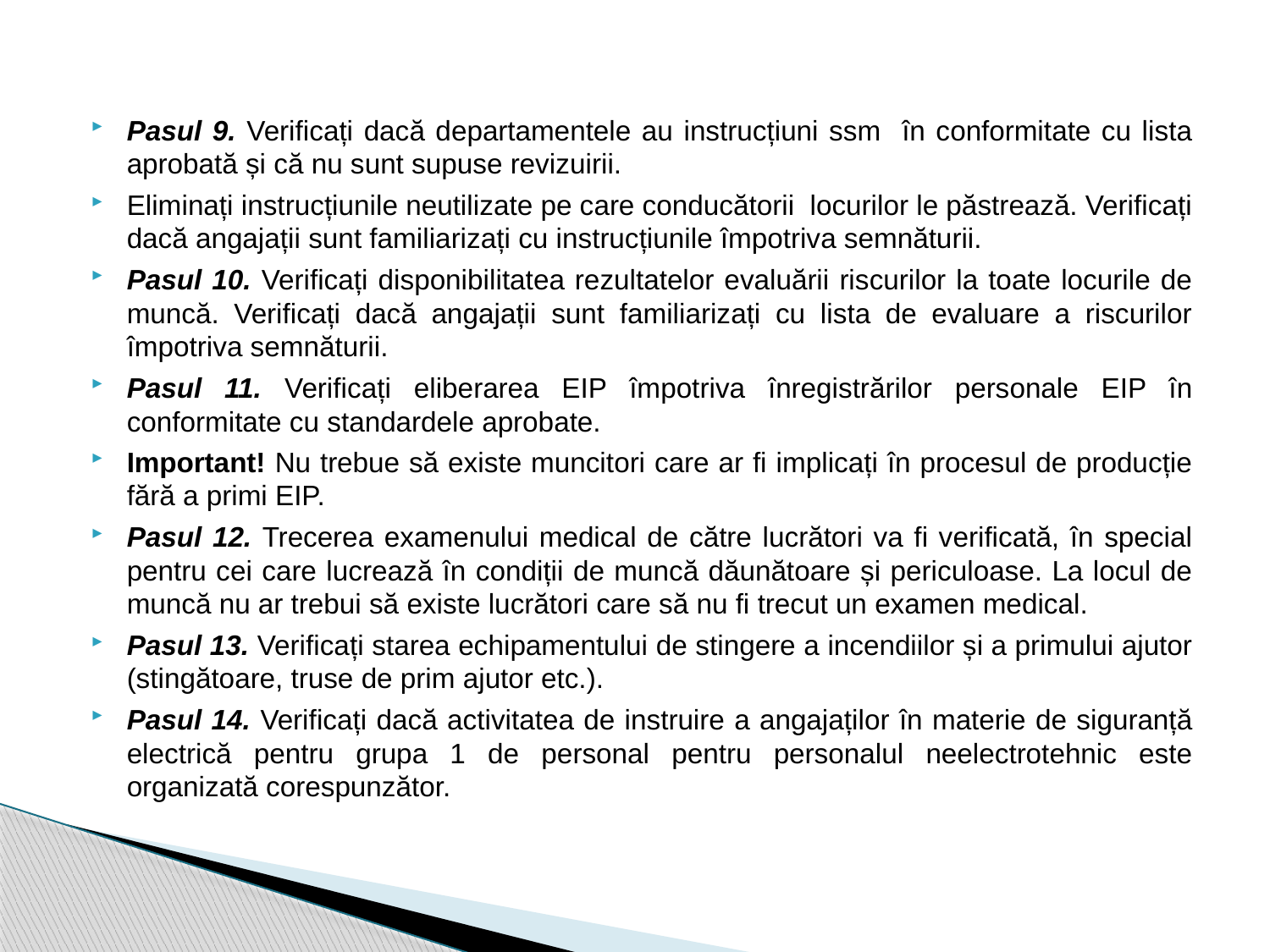

Pasul 9. Verificați dacă departamentele au instrucțiuni ssm  în conformitate cu lista aprobată și că nu sunt supuse revizuirii.
Eliminați instrucțiunile neutilizate pe care conducătorii  locurilor le păstrează. Verificați dacă angajații sunt familiarizați cu instrucțiunile împotriva semnăturii.
Pasul 10. Verificați disponibilitatea rezultatelor evaluării riscurilor la toate locurile de muncă. Verificați dacă angajații sunt familiarizați cu lista de evaluare a riscurilor împotriva semnăturii.
Pasul 11. Verificați eliberarea EIP împotriva înregistrărilor personale EIP în conformitate cu standardele aprobate.
Important! Nu trebue să existe muncitori care ar fi implicați în procesul de producție fără a primi EIP.
Pasul 12. Trecerea examenului medical de către lucrători va fi verificată, în special pentru cei care lucrează în condiții de muncă dăunătoare și periculoase. La locul de muncă nu ar trebui să existe lucrători care să nu fi trecut un examen medical.
Pasul 13. Verificați starea echipamentului de stingere a incendiilor și a primului ajutor (stingătoare, truse de prim ajutor etc.).
Pasul 14. Verificați dacă activitatea de instruire a angajaților în materie de siguranță electrică pentru grupa 1 de personal pentru personalul neelectrotehnic este organizată corespunzător.